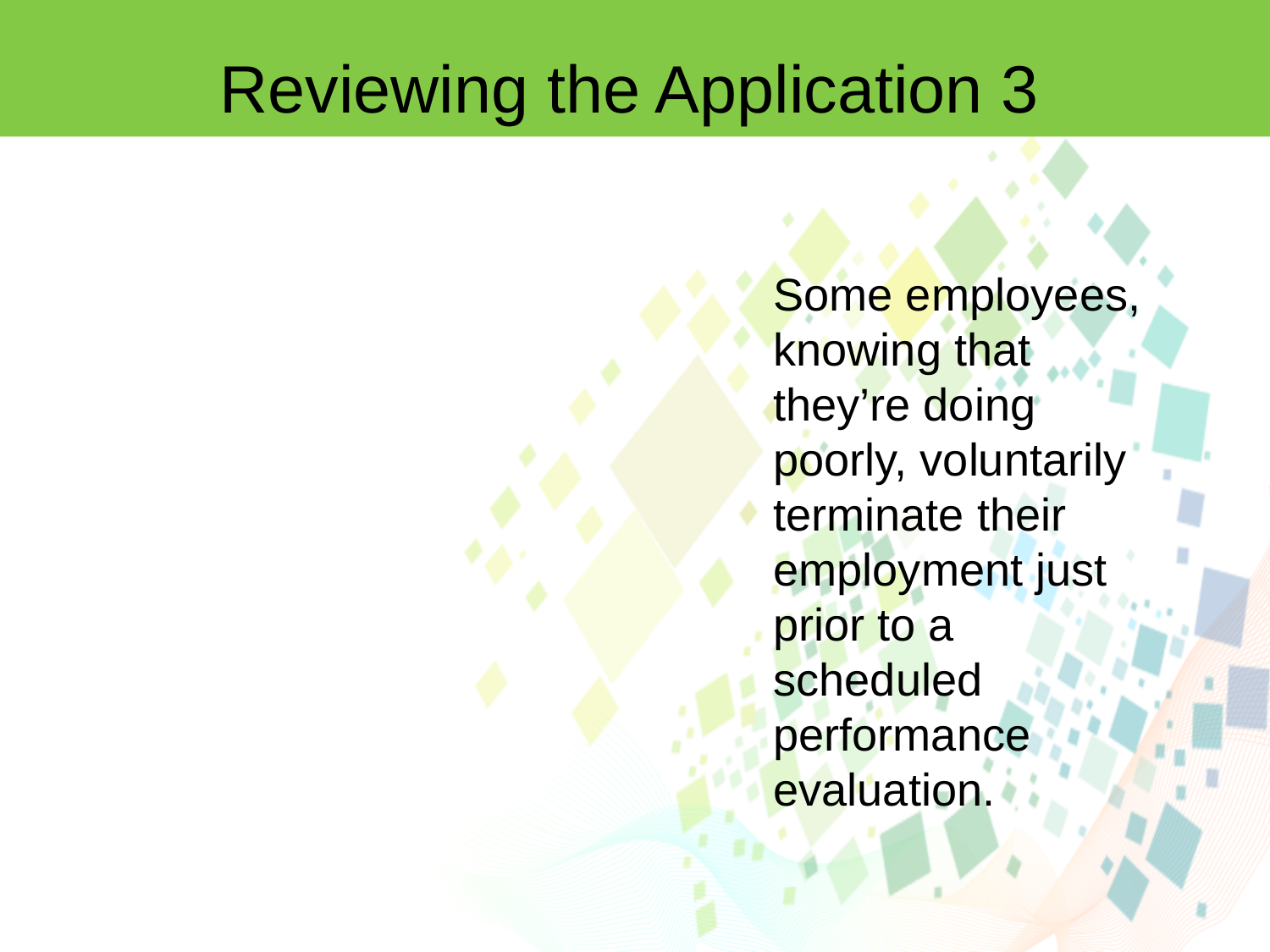

Reviewing the Application 3
Some employees, knowing that
they’re doing poorly, voluntarily terminate their employment just prior to a
scheduled performance evaluation.